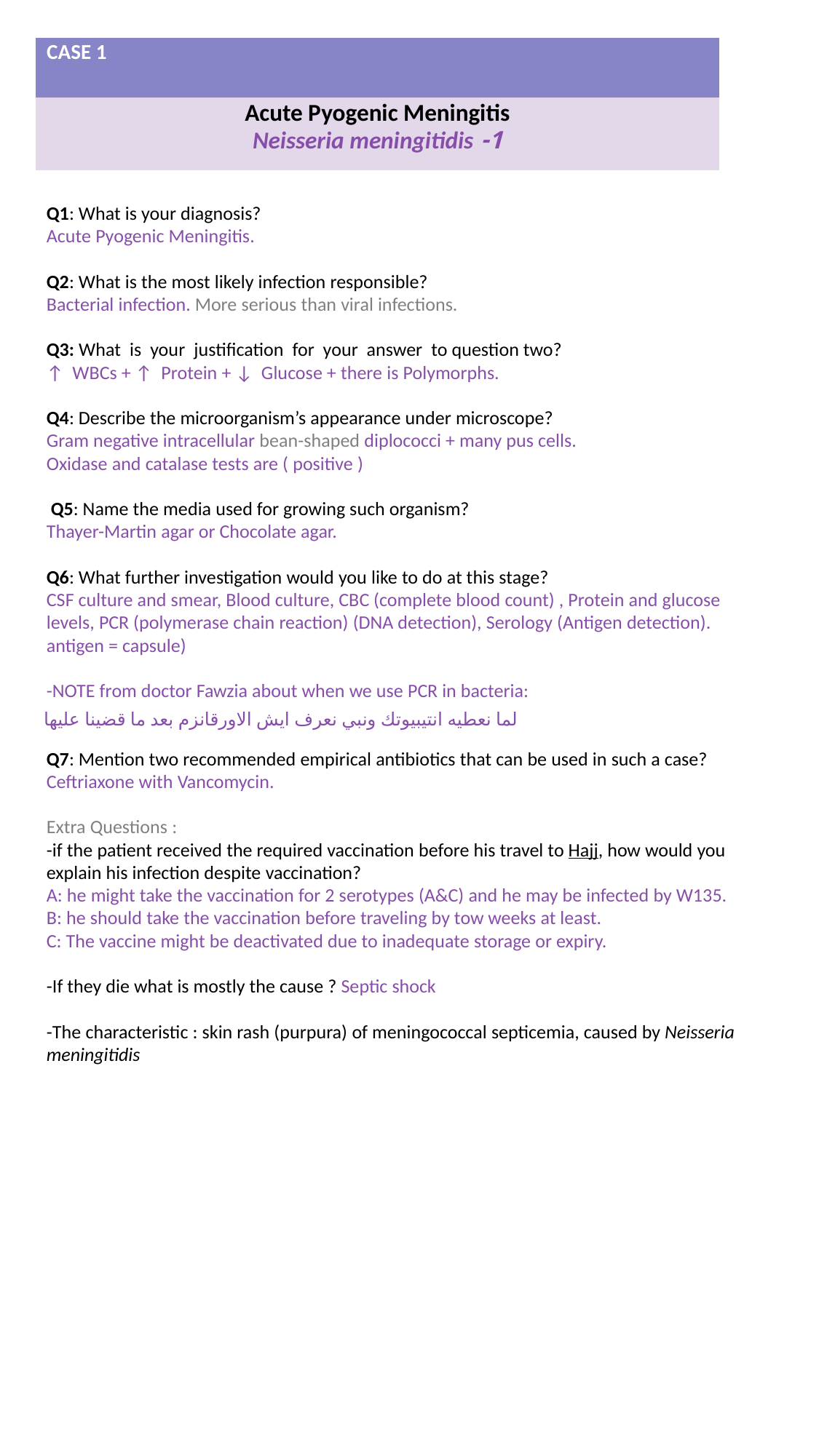

| CASE 1 |  |  |  |
| --- | --- | --- | --- |
| Acute Pyogenic Meningitis 1- Neisseria meningitidis |  |  |  |

Q1: What is your diagnosis?
Acute Pyogenic Meningitis.

Q2: What is the most likely infection responsible?
Bacterial infection. More serious than viral infections.

Q3: What  is  your  justification  for  your  answer  to question two?
↑  WBCs + ↑  Protein + ↓  Glucose + there is Polymorphs.

Q4: Describe the microorganism’s appearance under microscope?
Gram negative intracellular bean-shaped diplococci + many pus cells.
Oxidase and catalase tests are ( positive )

 Q5: Name the media used for growing such organism?
Thayer-Martin agar or Chocolate agar.

Q6: What further investigation would you like to do at this stage?
CSF culture and smear, Blood culture, CBC (complete blood count) , Protein and glucose levels, PCR (polymerase chain reaction) (DNA detection), Serology (Antigen detection). antigen = capsule)

-NOTE from doctor Fawzia about when we use PCR in bacteria:

Q7: Mention two recommended empirical antibiotics that can be used in such a case?
Ceftriaxone with Vancomycin.

Extra Questions :
-if the patient received the required vaccination before his travel to Hajj, how would you explain his infection despite vaccination?
A: he might take the vaccination for 2 serotypes (A&C) and he may be infected by W135.
B: he should take the vaccination before traveling by tow weeks at least.
C: The vaccine might be deactivated due to inadequate storage or expiry.

-If they die what is mostly the cause ? Septic shock

-The characteristic : skin rash (purpura) of meningococcal septicemia, caused by Neisseria meningitidis

لما نعطيه انتيبيوتك ونبي نعرف ايش الاورقانزم بعد ما قضينا عليها